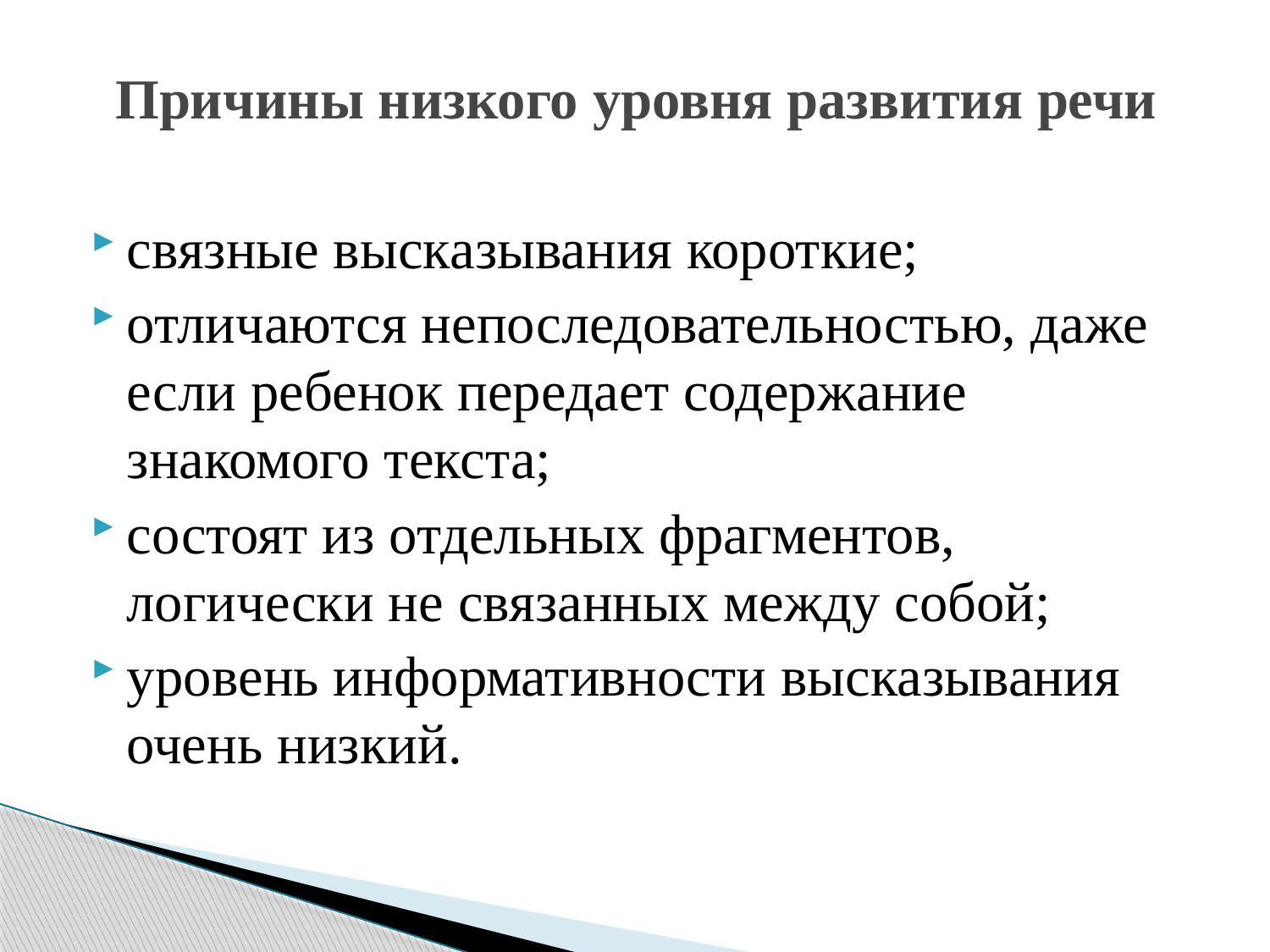

# Причины низкого уровня развития речи
связные высказывания короткие;
отличаются непоследовательностью, даже если ребенок передает содержание знакомого текста;
состоят из отдельных фрагментов, логически не связанных между собой;
уровень информативности высказывания очень низкий.